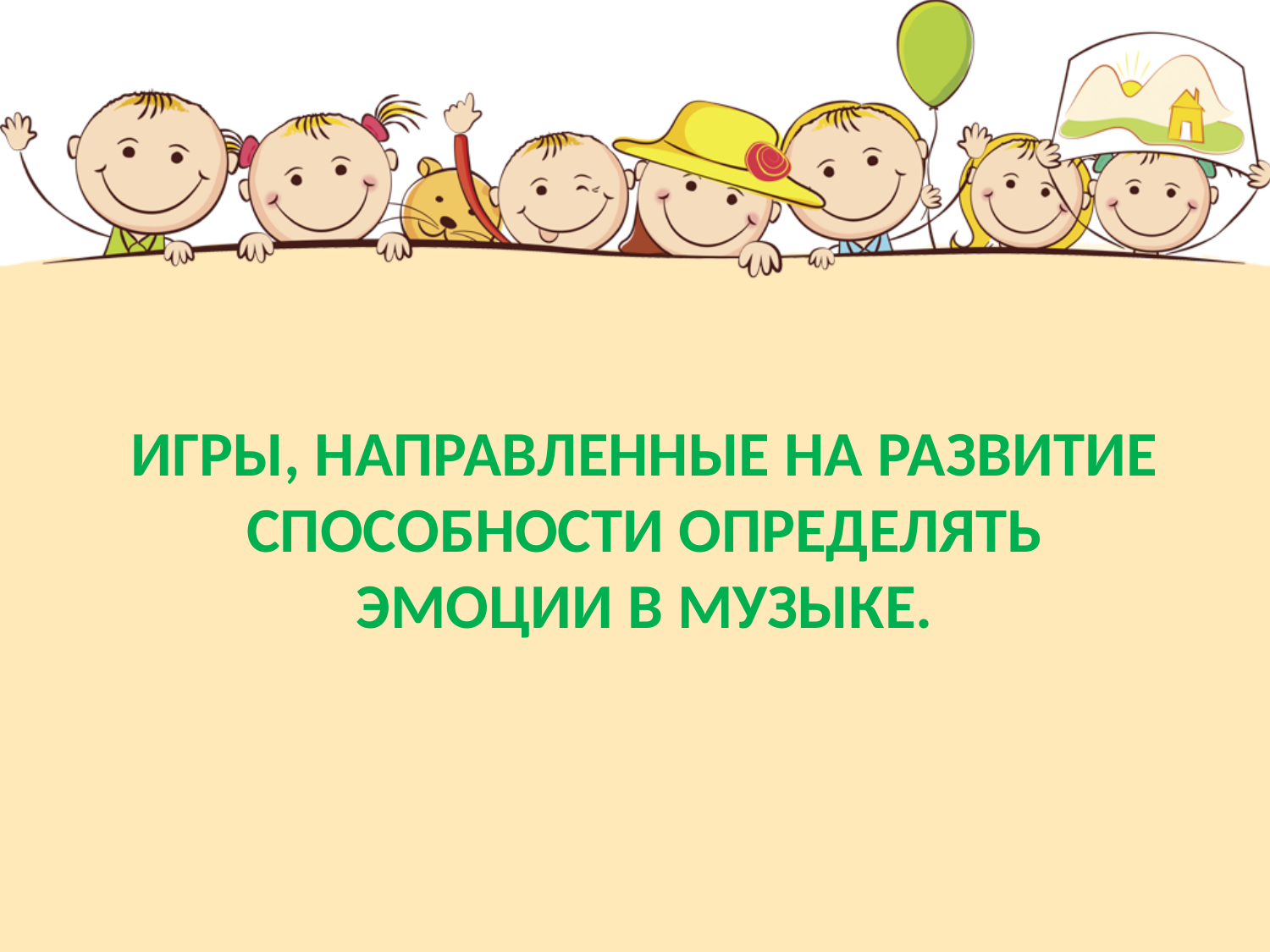

# Игры, направленные на развитие способности определять эмоции в музыке.